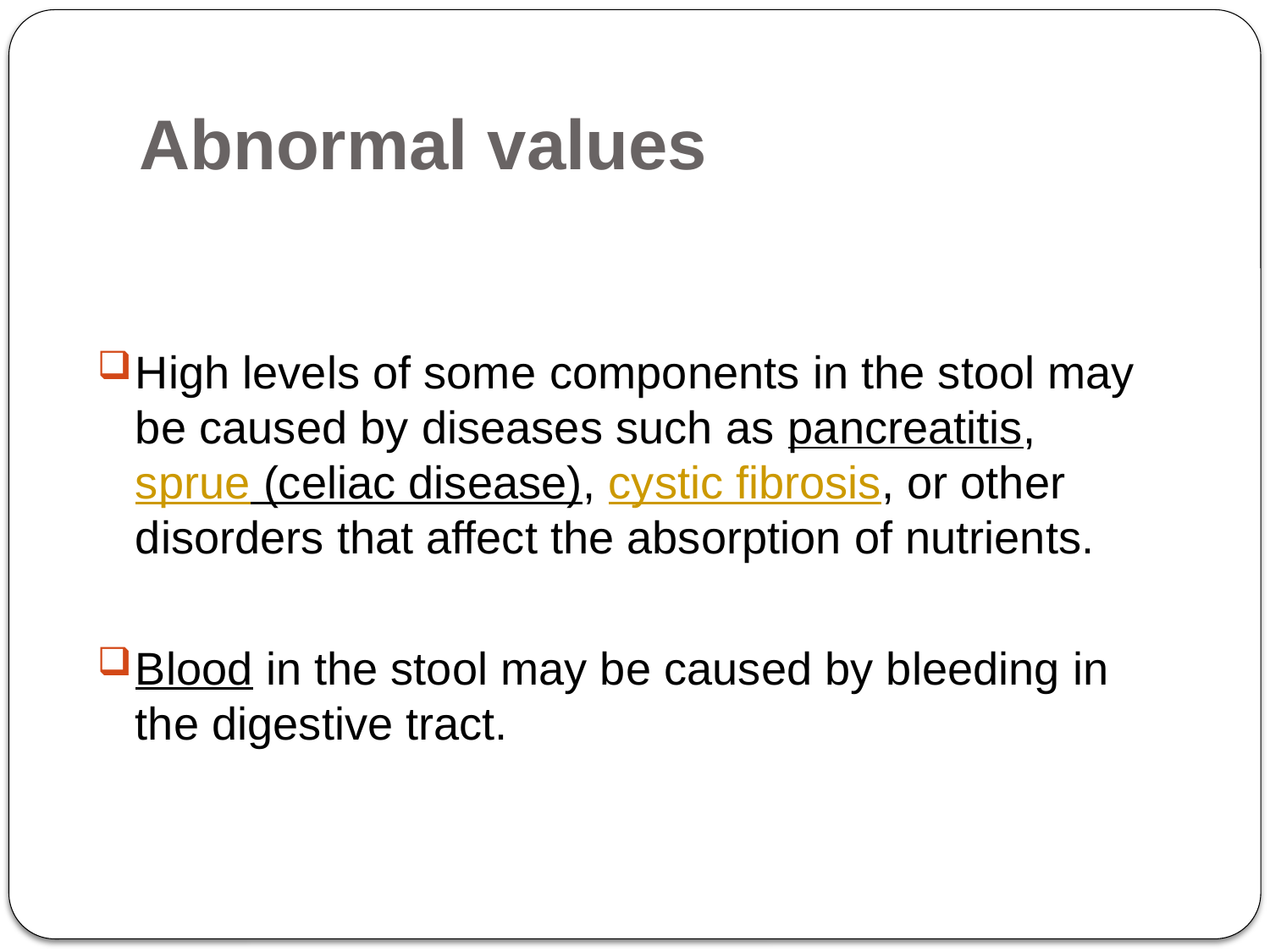

# Abnormal values

High levels of some components in the stool may be caused by diseases such as pancreatitis, sprue (celiac disease), cystic fibrosis, or other disorders that affect the absorption of nutrients.

Blood in the stool may be caused by bleeding in the digestive tract.